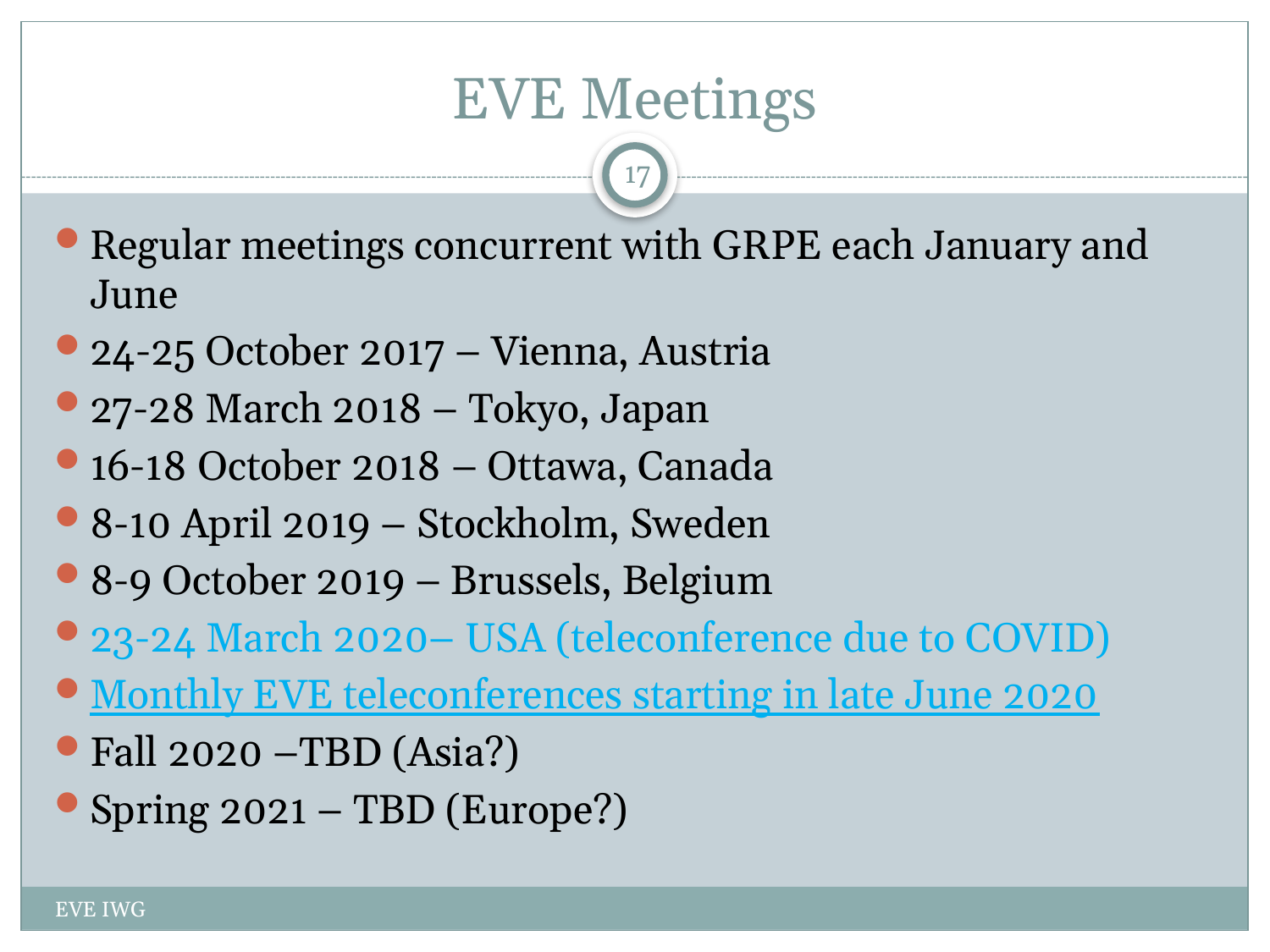

# EVE Meetings
17
Regular meetings concurrent with GRPE each January and June
24-25 October 2017 – Vienna, Austria
27-28 March 2018 – Tokyo, Japan
16-18 October 2018 – Ottawa, Canada
8-10 April 2019 – Stockholm, Sweden
8-9 October 2019 – Brussels, Belgium
23-24 March 2020– USA (teleconference due to COVID)
Monthly EVE teleconferences starting in late June 2020
Fall 2020 –TBD (Asia?)
Spring 2021 – TBD (Europe?)
EVE IWG